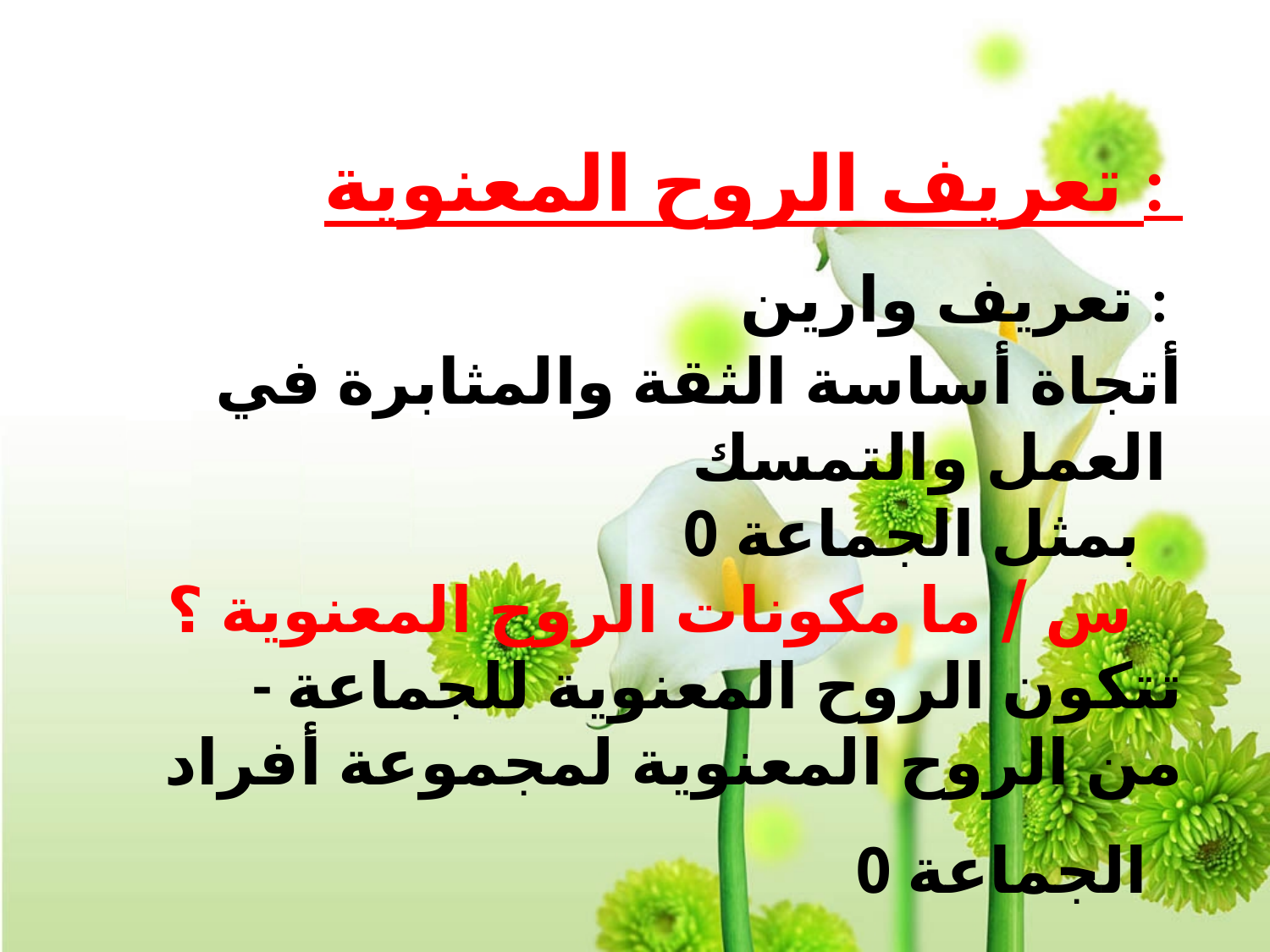

تعريف الروح المعنوية :
  تعريف وارين :
  أتجاة أساسة الثقة والمثابرة في العمل والتمسك
  بمثل الجماعة 0
  س / ما مكونات الروح المعنوية ؟
   - تتكون الروح المعنوية للجماعة من الروح المعنوية لمجموعة أفراد الجماعة 0